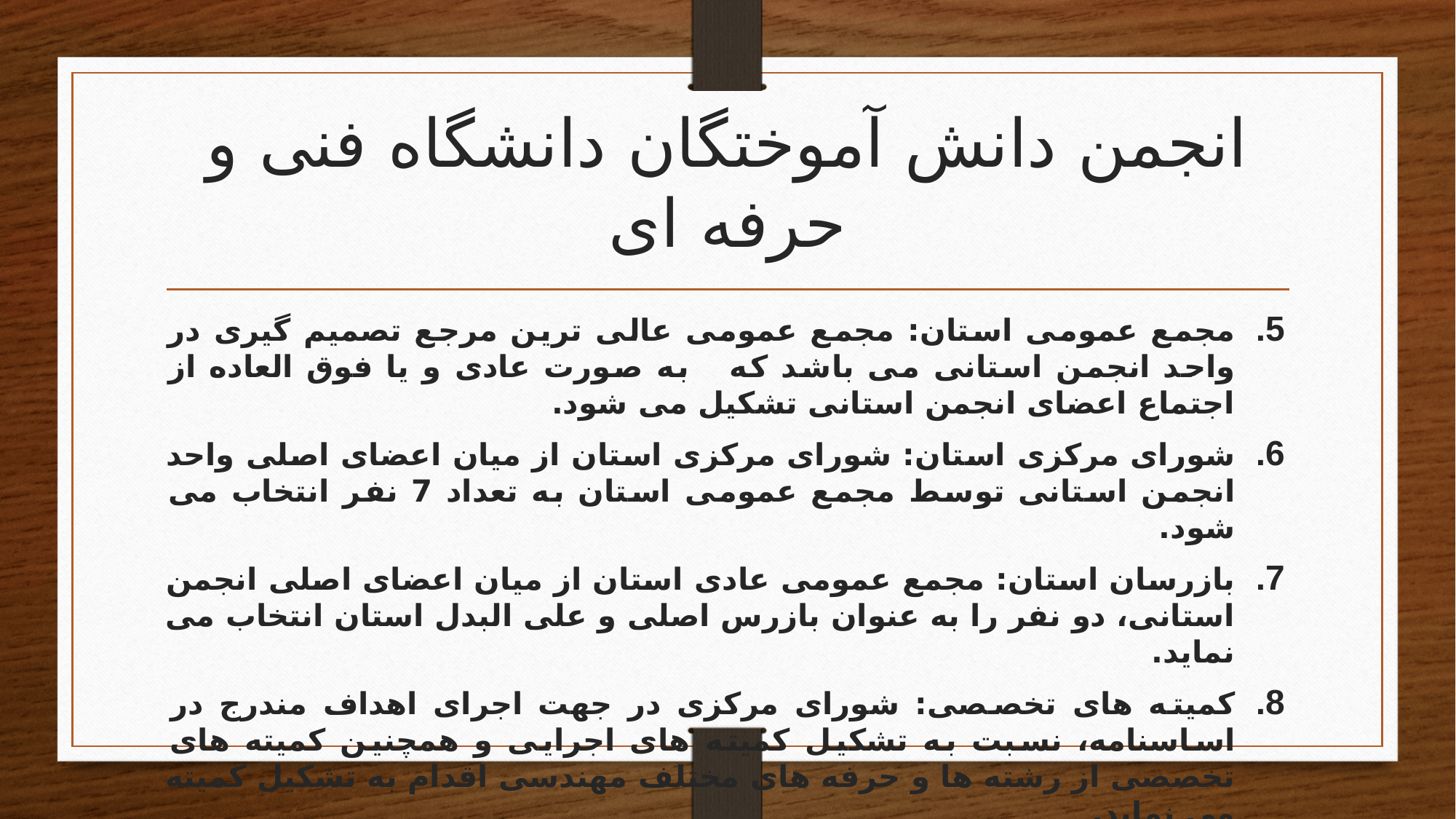

# انجمن دانش آموختگان دانشگاه فنی و حرفه ای
مجمع عمومی استان: مجمع عمومی عالی ترین مرجع تصمیم گیری در واحد انجمن استانی می باشد که   به صورت عادی و یا فوق العاده از اجتماع اعضای انجمن استانی تشکیل می شود.
شورای مرکزی استان: شورای‌ مرکزی استان از میان اعضای اصلی واحد انجمن استانی توسط مجمع عمومی استان به تعداد 7 نفر انتخاب می شود.
بازرسان استان: مجمع عمومی عادی استان از میان اعضای اصلی انجمن استانی، دو نفر را به عنوان بازرس اصلی و علی البدل استان انتخاب می نماید.
کمیته های تخصصی: شورای مرکزی در جهت اجرای اهداف مندرج در اساسنامه، نسبت به تشكیل كمیته های اجرایی و همچنین كمیته های تخصصی از رشته ها و حرفه های مختلف مهندسی اقدام به تشکیل کمیته می نماید.